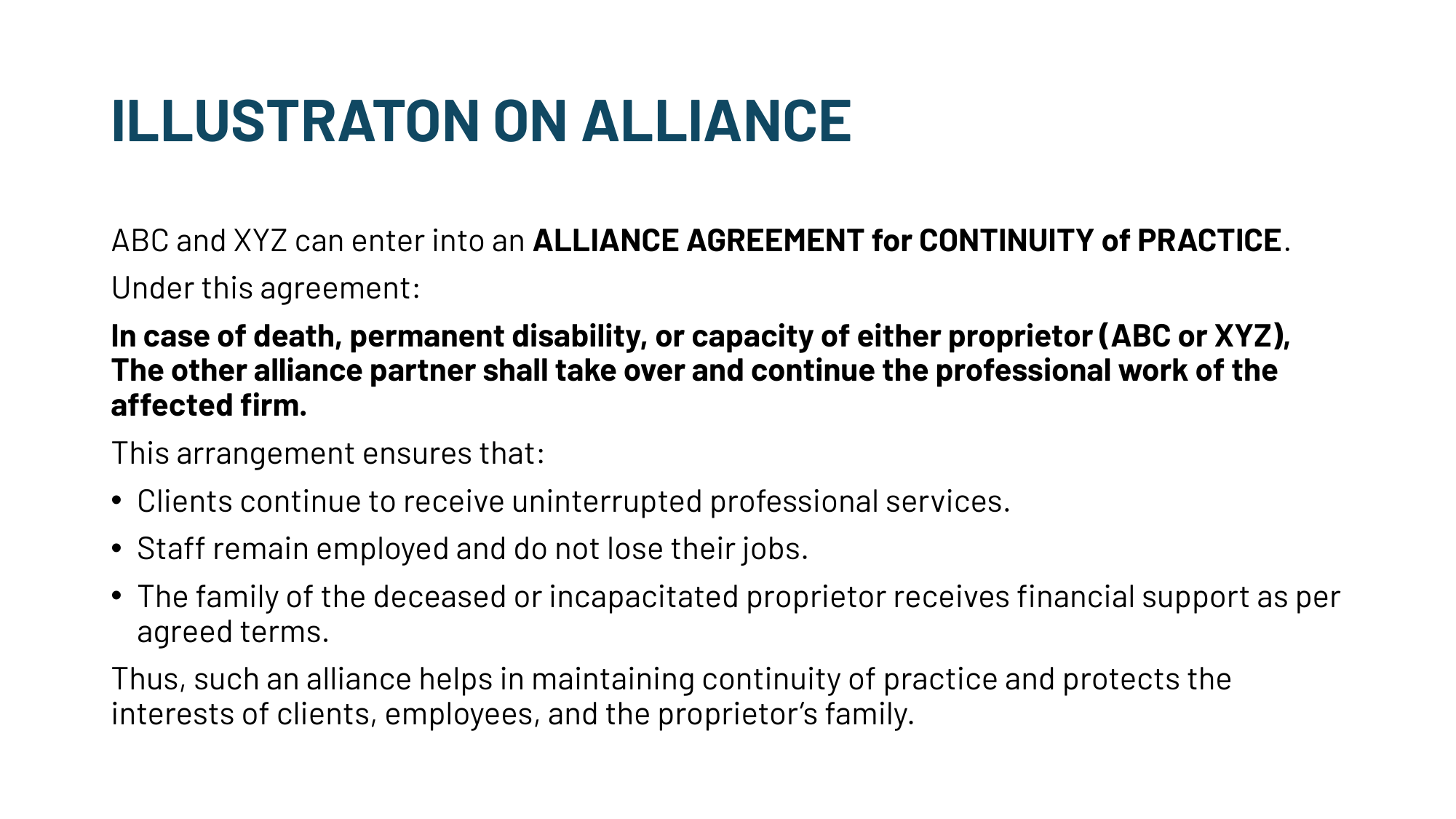

# ILLUSTRATON ON ALLIANCE
ABC and XYZ can enter into an ALLIANCE AGREEMENT for CONTINUITY of PRACTICE.
Under this agreement:
In case of death, permanent disability, or capacity of either proprietor (ABC or XYZ), The other alliance partner shall take over and continue the professional work of the affected firm.
This arrangement ensures that:
Clients continue to receive uninterrupted professional services.
Staff remain employed and do not lose their jobs.
The family of the deceased or incapacitated proprietor receives financial support as per agreed terms.
Thus, such an alliance helps in maintaining continuity of practice and protects the interests of clients, employees, and the proprietor’s family.